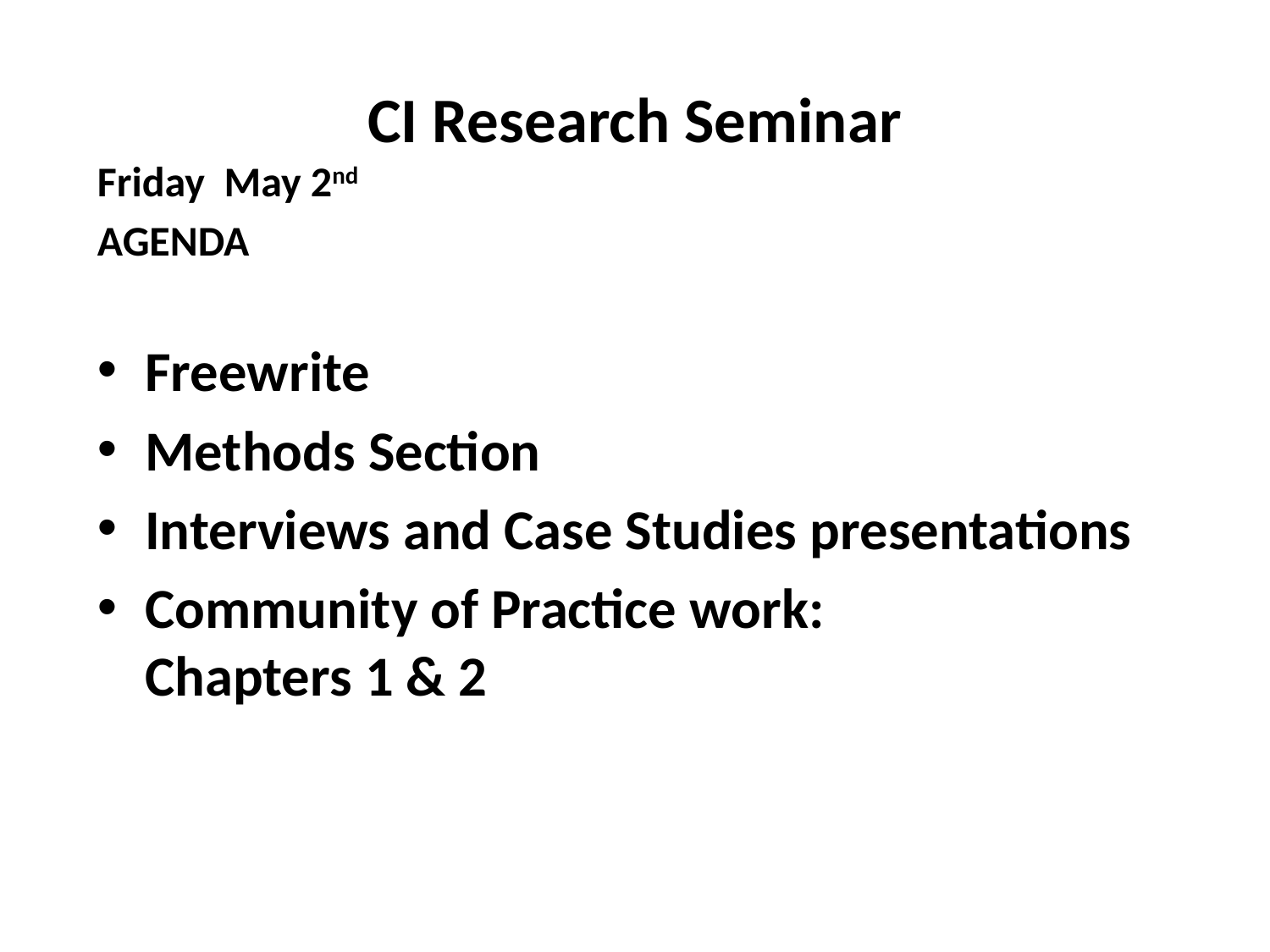

# CI Research Seminar
Friday  May 2nd
AGENDA

Freewrite
Methods Section
Interviews and Case Studies presentations
Community of Practice work:                   Chapters 1 & 2